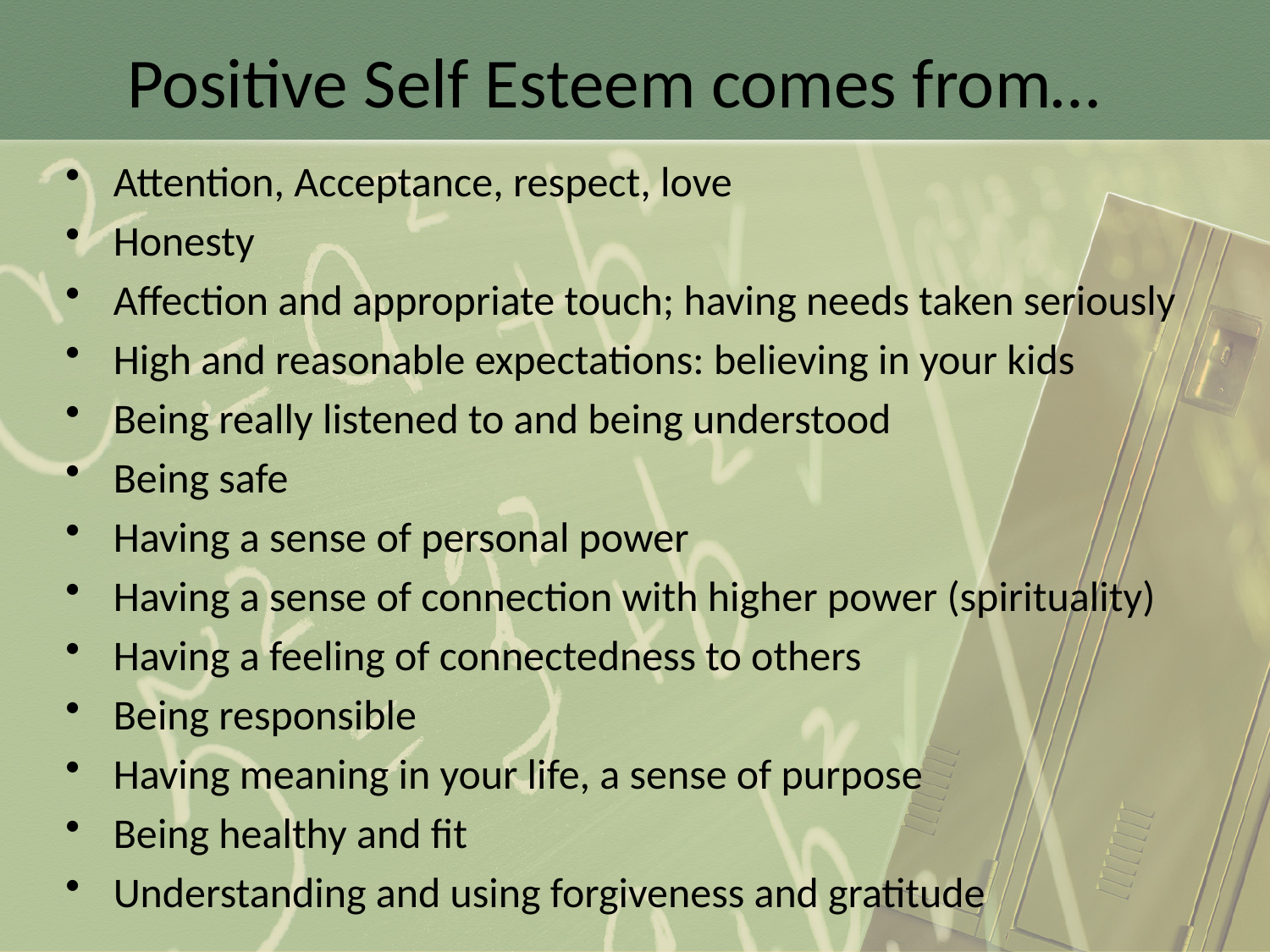

# Positive Self Esteem comes from…
Attention, Acceptance, respect, love
Honesty
Affection and appropriate touch; having needs taken seriously
High and reasonable expectations: believing in your kids
Being really listened to and being understood
Being safe
Having a sense of personal power
Having a sense of connection with higher power (spirituality)
Having a feeling of connectedness to others
Being responsible
Having meaning in your life, a sense of purpose
Being healthy and fit
Understanding and using forgiveness and gratitude